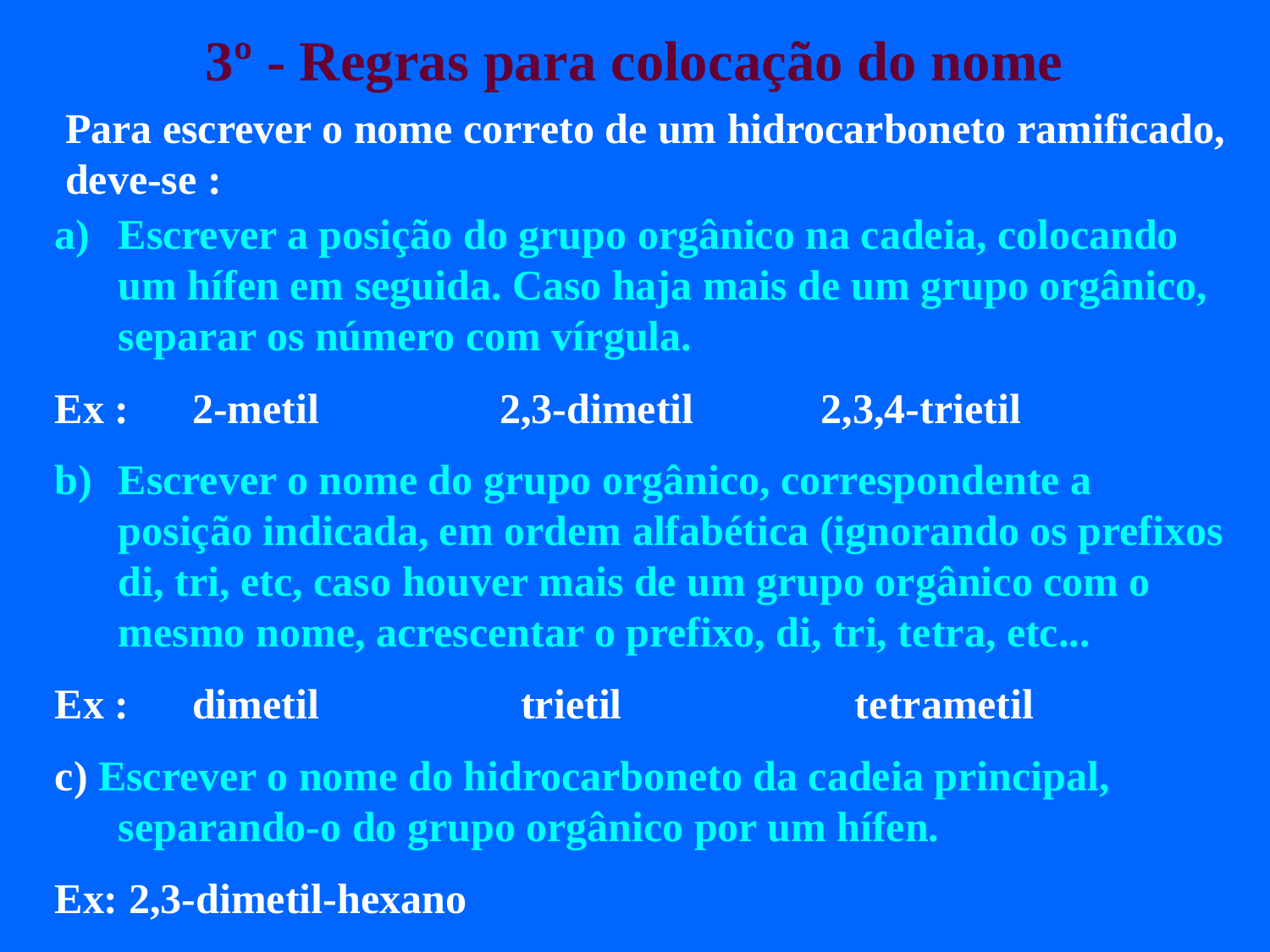

# 3º - Regras para colocação do nome
Para escrever o nome correto de um hidrocarboneto ramificado, deve-se :
Escrever a posição do grupo orgânico na cadeia, colocando um hífen em seguida. Caso haja mais de um grupo orgânico, separar os número com vírgula.
Ex :      2-metil                 2,3-dimetil            2,3,4-trietil
Escrever o nome do grupo orgânico, correspondente a posição indicada, em ordem alfabética (ignorando os prefixos di, tri, etc, caso houver mais de um grupo orgânico com o mesmo nome, acrescentar o prefixo, di, tri, tetra, etc...
Ex :      dimetil                   trietil                      tetrametil
c) Escrever o nome do hidrocarboneto da cadeia principal, separando-o do grupo orgânico por um hífen.
Ex: 2,3-dimetil-hexano